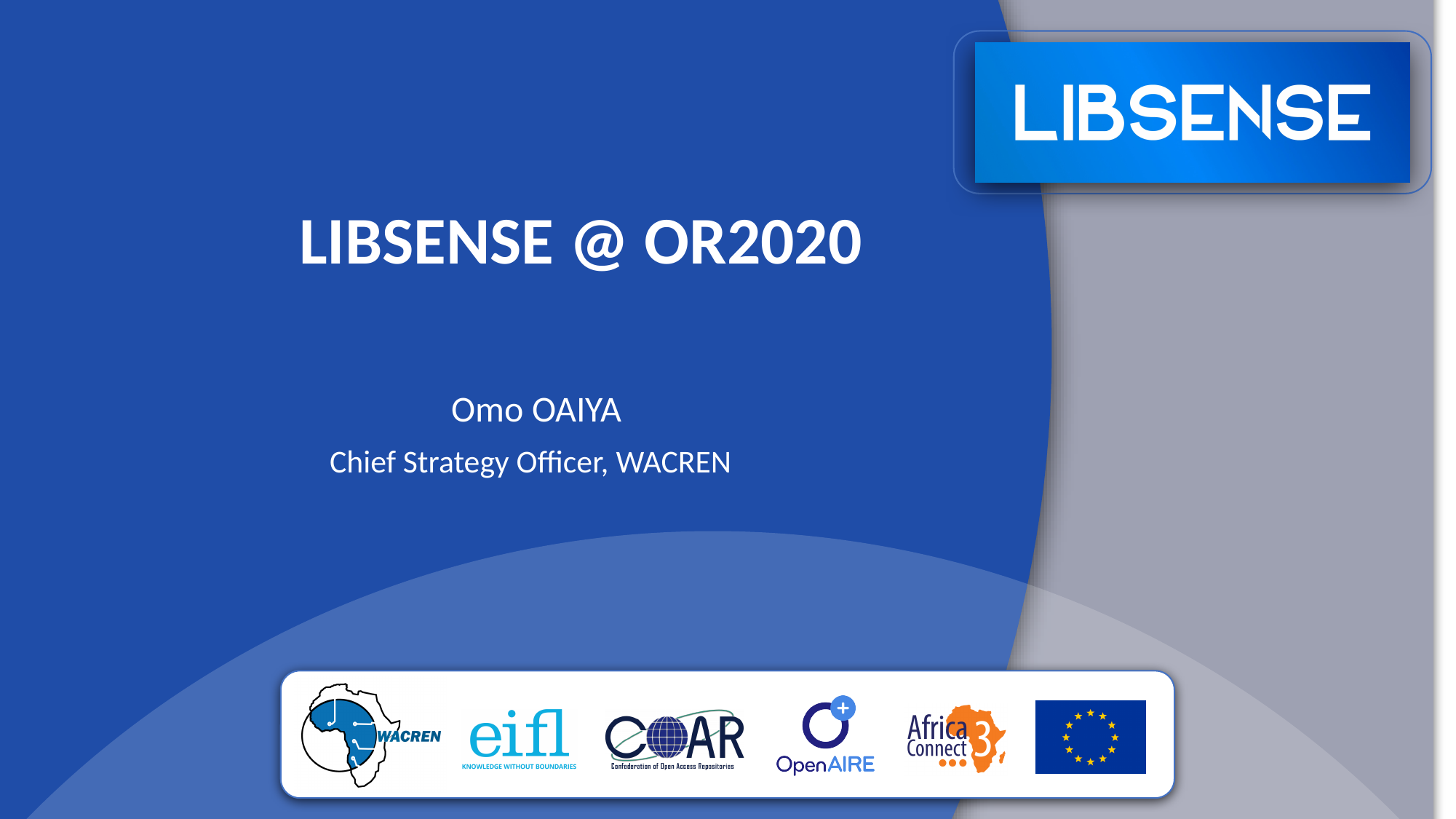

LIBSENSE @ OR2020
Omo OAIYA
Chief Strategy Officer, WACREN